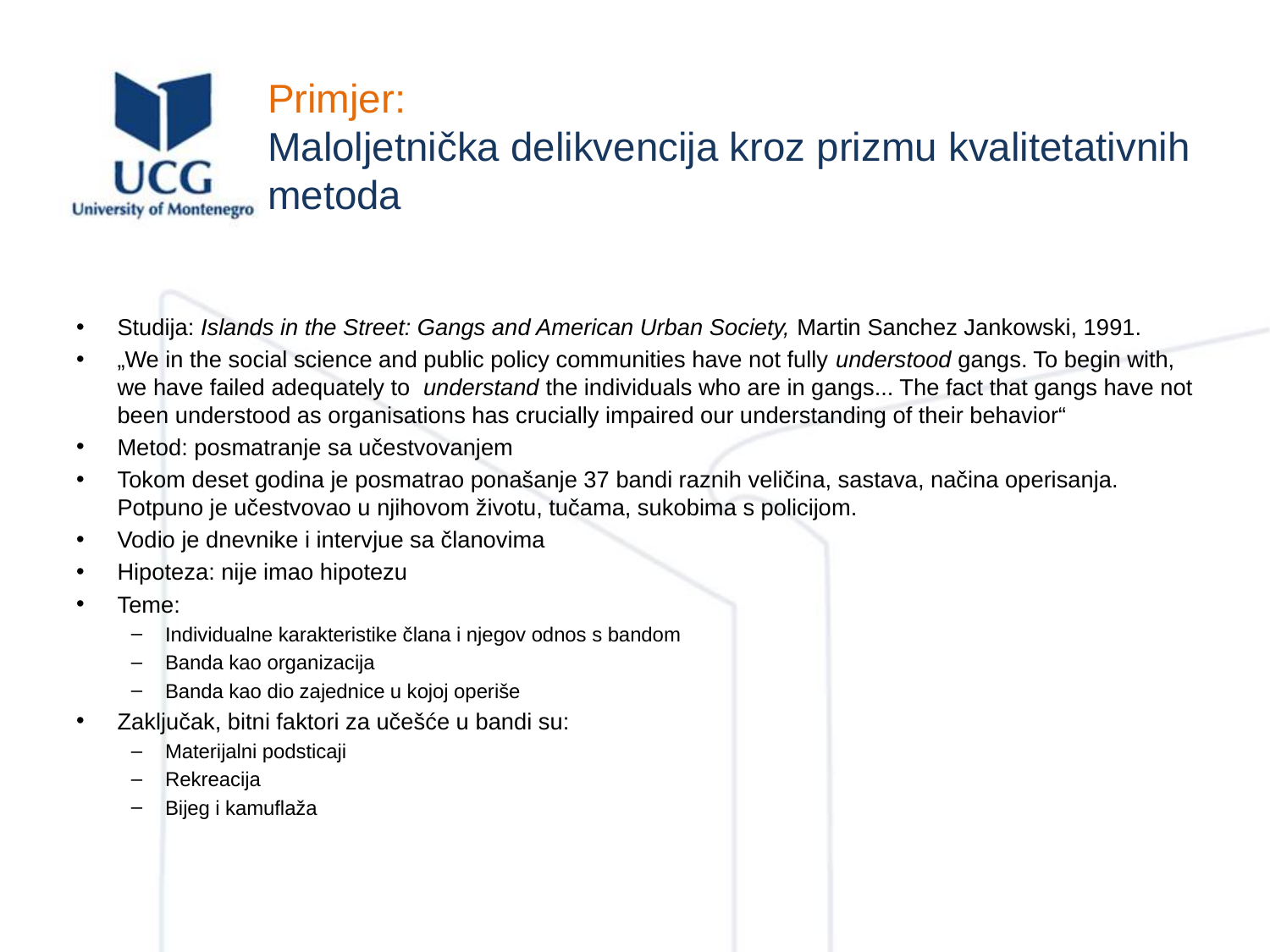

# Primjer: Maloljetnička delikvencija kroz prizmu kvalitetativnih metoda
Studija: Islands in the Street: Gangs and American Urban Society, Martin Sanchez Jankowski, 1991.
„We in the social science and public policy communities have not fully understood gangs. To begin with, we have failed adequately to  understand the individuals who are in gangs... The fact that gangs have not been understood as organisations has crucially impaired our understanding of their behavior“
Metod: posmatranje sa učestvovanjem
Tokom deset godina je posmatrao ponašanje 37 bandi raznih veličina, sastava, načina operisanja. Potpuno je učestvovao u njihovom životu, tučama, sukobima s policijom.
Vodio je dnevnike i intervjue sa članovima
Hipoteza: nije imao hipotezu
Teme:
Individualne karakteristike člana i njegov odnos s bandom
Banda kao organizacija
Banda kao dio zajednice u kojoj operiše
Zaključak, bitni faktori za učešće u bandi su:
Materijalni podsticaji
Rekreacija
Bijeg i kamuflaža